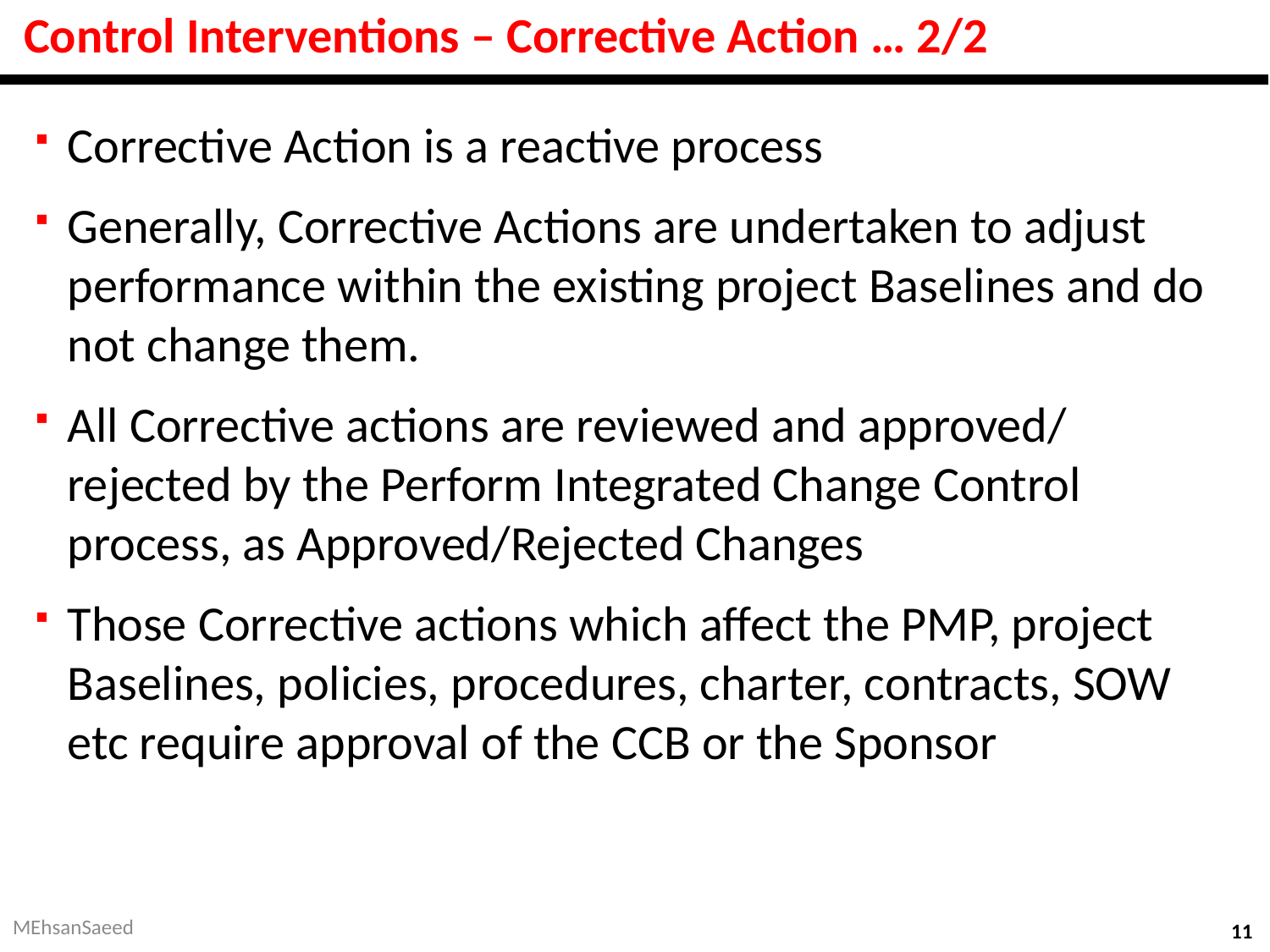

# Control Interventions – Corrective Action … 2/2
Corrective Action is a reactive process
Generally, Corrective Actions are undertaken to adjust performance within the existing project Baselines and do not change them.
All Corrective actions are reviewed and approved/ rejected by the Perform Integrated Change Control process, as Approved/Rejected Changes
Those Corrective actions which affect the PMP, project Baselines, policies, procedures, charter, contracts, SOW etc require approval of the CCB or the Sponsor
MEhsanSaeed
11